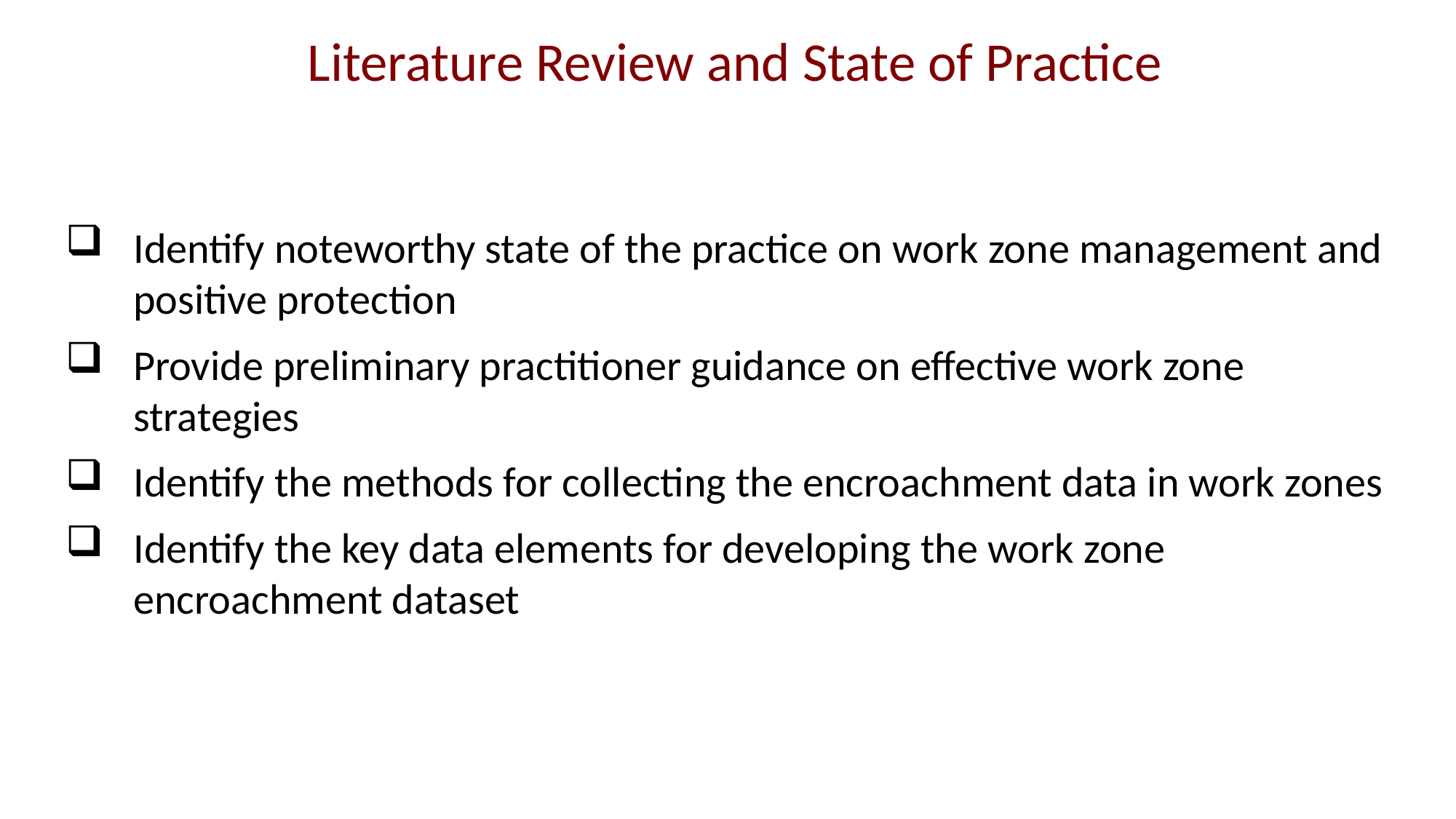

Literature Review and State of Practice
Identify noteworthy state of the practice on work zone management and positive protection
Provide preliminary practitioner guidance on effective work zone strategies
Identify the methods for collecting the encroachment data in work zones
Identify the key data elements for developing the work zone encroachment dataset
8